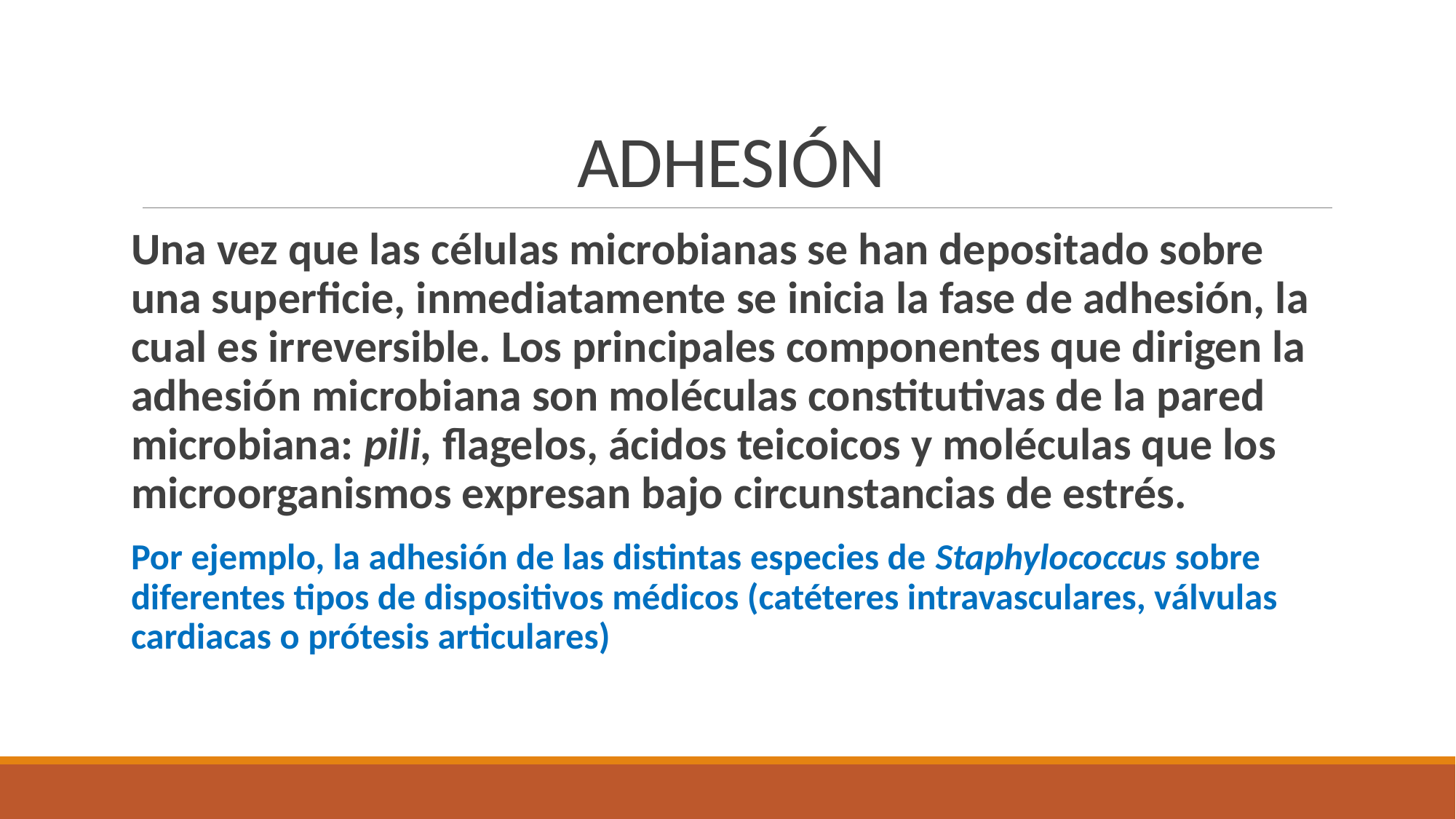

# ADHESIÓN
Una vez que las células microbianas se han depositado sobre una superficie, inmediatamente se inicia la fase de adhesión, la cual es irreversible. Los principales componentes que dirigen la adhesión microbiana son moléculas constitutivas de la pared microbiana: pili, flagelos, ácidos teicoicos y moléculas que los microorganismos expresan bajo circunstancias de estrés.
Por ejemplo, la adhesión de las distintas especies de Staphylococcus sobre diferentes tipos de dispositivos médicos (catéteres intravasculares, válvulas cardiacas o prótesis articulares)